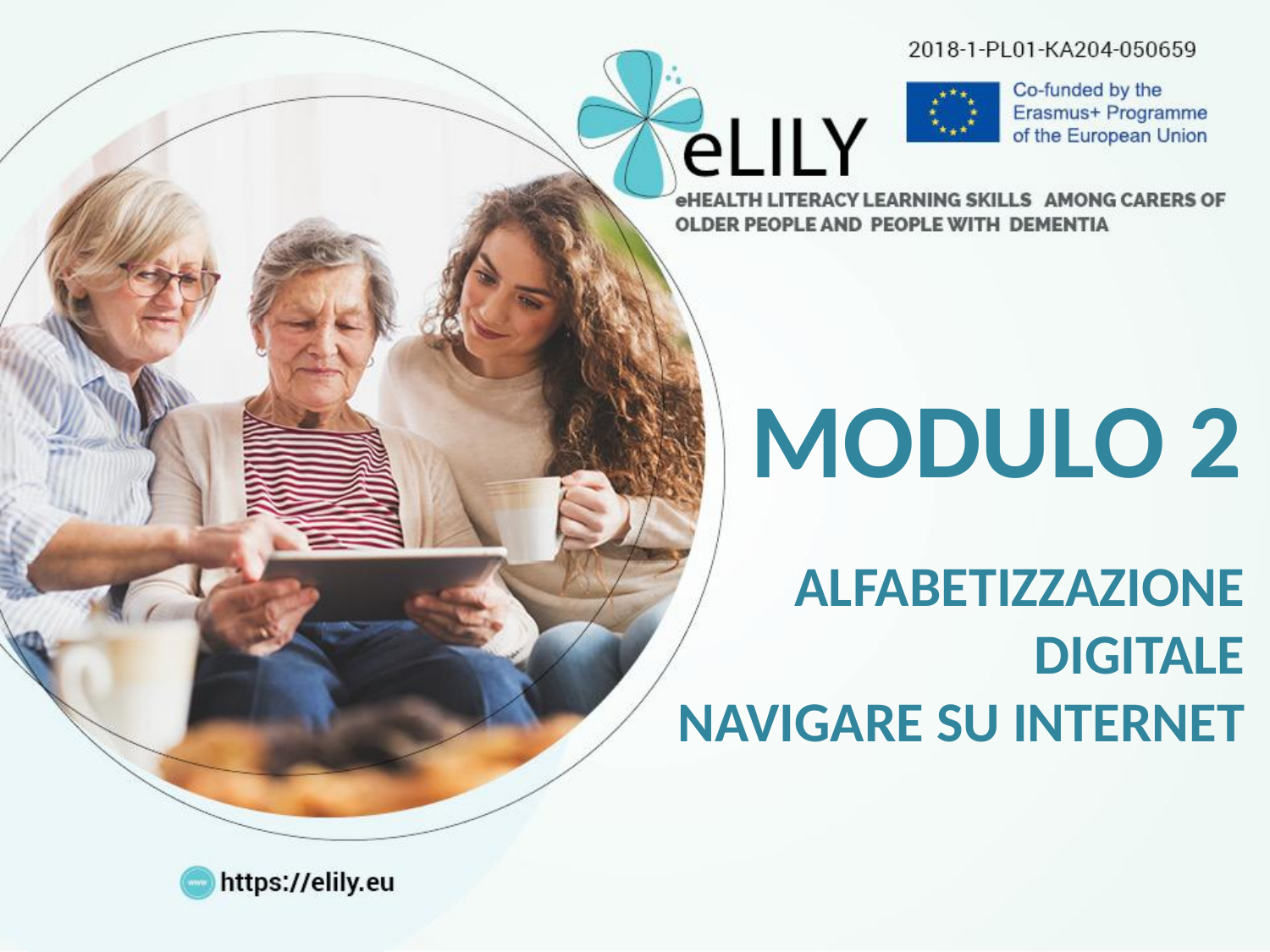

MODULO 2
ALFABETIZZAZIONE DIGITALE
Navigare su internet